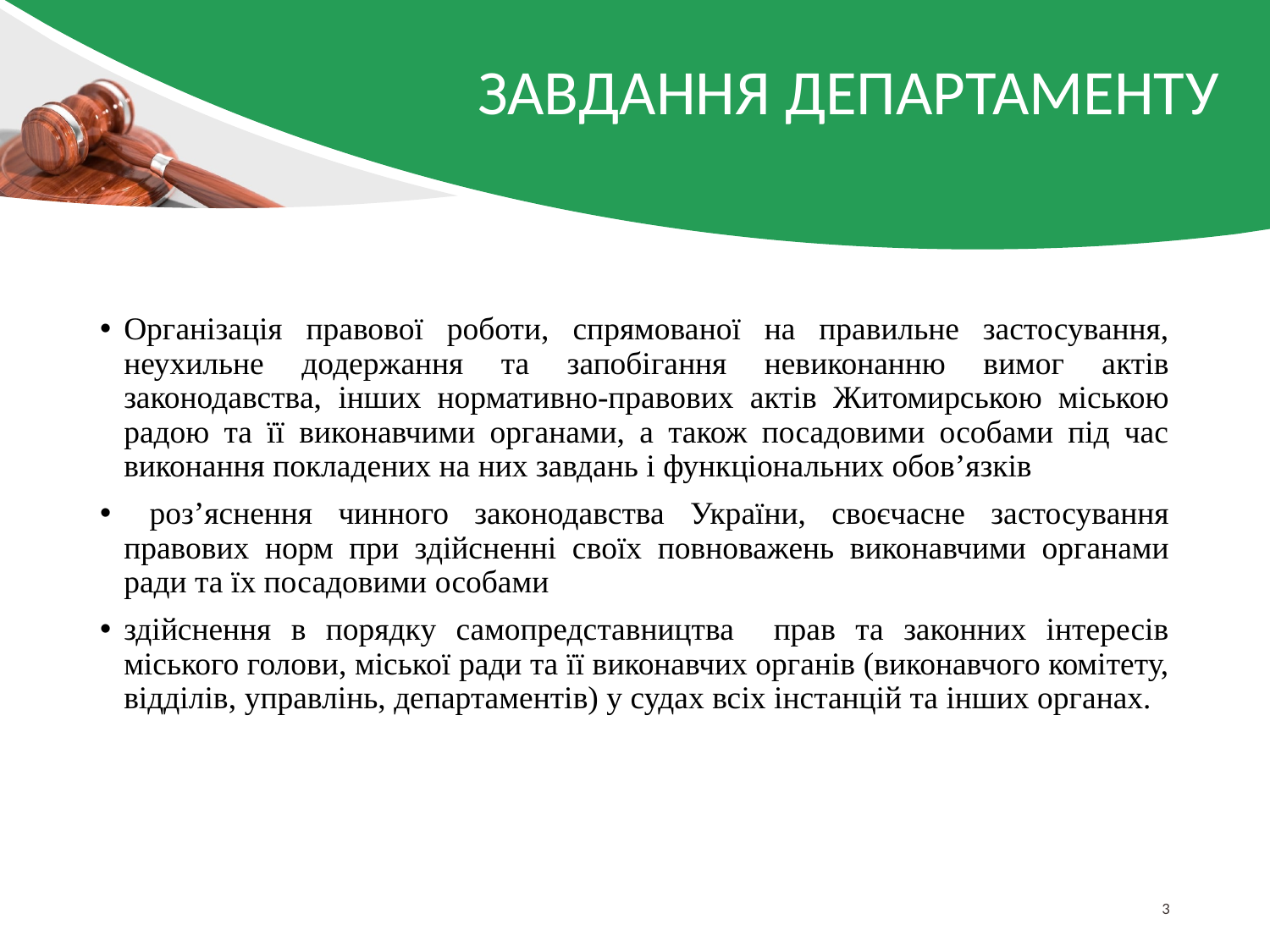

# Завдання департаменту
Організація правової роботи, спрямованої на правильне застосування, неухильне додержання та запобігання невиконанню вимог актів законодавства, інших нормативно-правових актів Житомирською міською радою та її виконавчими органами, а також посадовими особами під час виконання покладених на них завдань і функціональних обов’язків
 роз’яснення чинного законодавства України, своєчасне застосування правових норм при здійсненні своїх повноважень виконавчими органами ради та їх посадовими особами
здійснення в порядку самопредставництва  прав та законних інтересів міського голови, міської ради та її виконавчих органів (виконавчого комітету, відділів, управлінь, департаментів) у судах всіх інстанцій та інших органах.

3